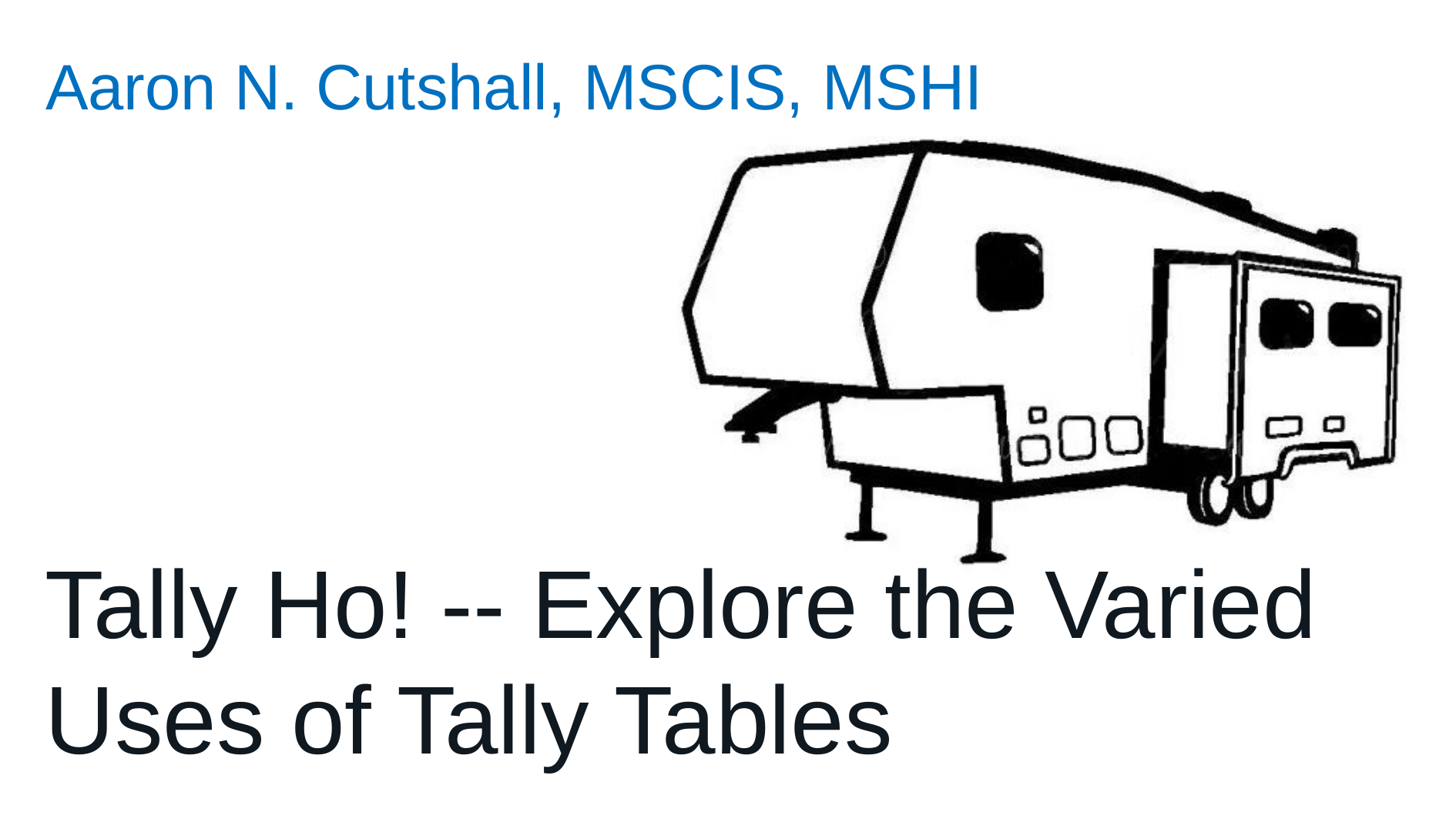

Aaron N. Cutshall, MSCIS, MSHI
# Tally Ho! -- Explore the Varied Uses of Tally Tables